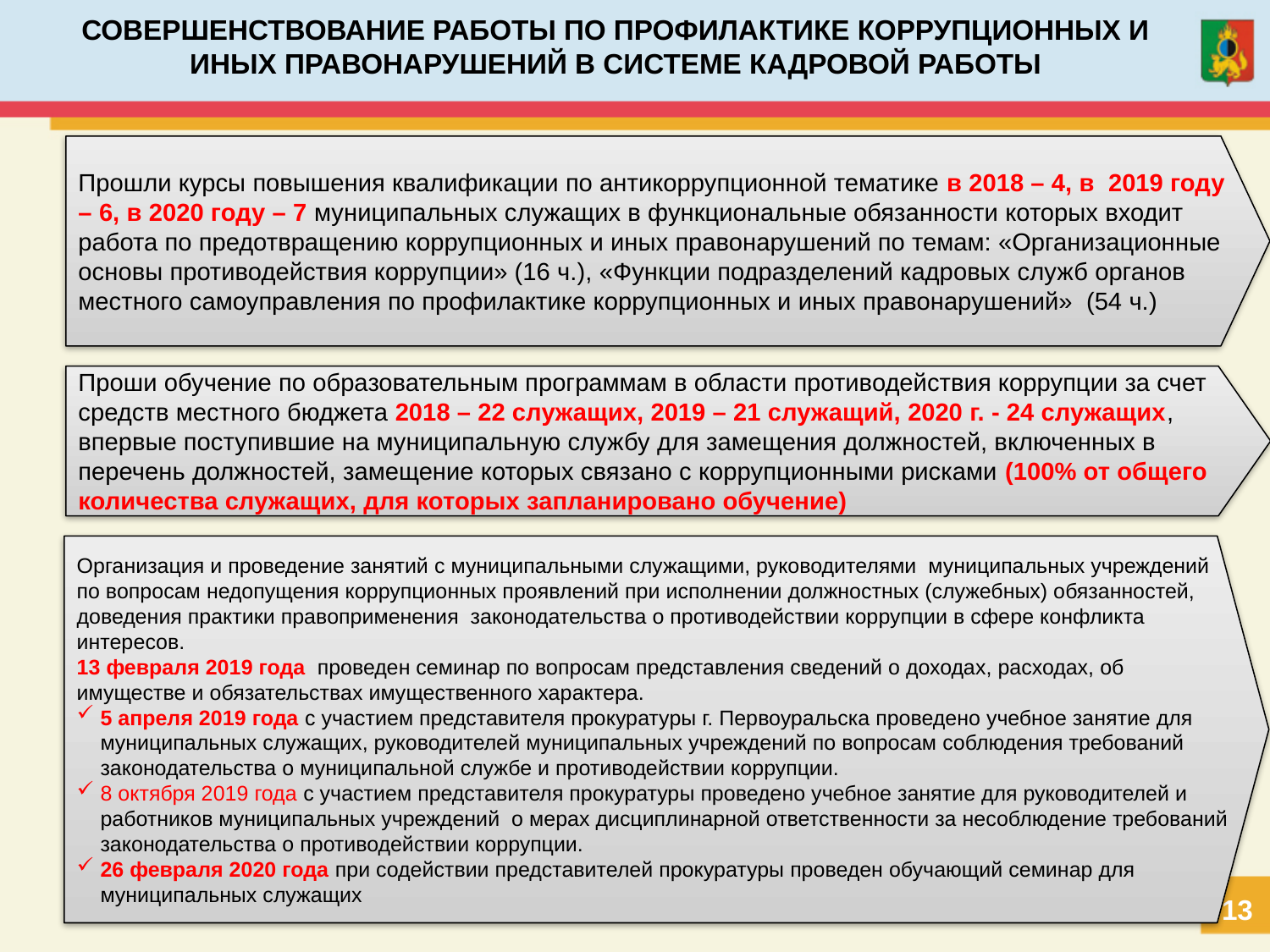

СОВЕРШЕНСТВОВАНИЕ РАБОТЫ ПО ПРОФИЛАКТИКЕ КОРРУПЦИОННЫХ И ИНЫХ ПРАВОНАРУШЕНИЙ В СИСТЕМЕ КАДРОВОЙ РАБОТЫ
Прошли курсы повышения квалификации по антикоррупционной тематике в 2018 – 4, в  2019 году – 6, в 2020 году – 7 муниципальных служащих в функциональные обязанности которых входит работа по предотвращению коррупционных и иных правонарушений по темам: «Организационные основы противодействия коррупции» (16 ч.), «Функции подразделений кадровых служб органов местного самоуправления по профилактике коррупционных и иных правонарушений»  (54 ч.)
Проши обучение по образовательным программам в области противодействия коррупции за счет средств местного бюджета 2018 – 22 служащих, 2019 – 21 служащий, 2020 г. - 24 служащих, впервые поступившие на муниципальную службу для замещения должностей, включенных в перечень должностей, замещение которых связано с коррупционными рисками (100% от общего количества служащих, для которых запланировано обучение)
Организация и проведение занятий с муниципальными служащими, руководителями  муниципальных учреждений по вопросам недопущения коррупционных проявлений при исполнении должностных (служебных) обязанностей, доведения практики правоприменения  законодательства о противодействии коррупции в сфере конфликта интересов.
13 февраля 2019 года  проведен семинар по вопросам представления сведений о доходах, расходах, об имуществе и обязательствах имущественного характера.
5 апреля 2019 года с участием представителя прокуратуры г. Первоуральска проведено учебное занятие для муниципальных служащих, руководителей муниципальных учреждений по вопросам соблюдения требований законодательства о муниципальной службе и противодействии коррупции.
8 октября 2019 года с участием представителя прокуратуры проведено учебное занятие для руководителей и работников муниципальных учреждений  о мерах дисциплинарной ответственности за несоблюдение требований законодательства о противодействии коррупции.
26 февраля 2020 года при содействии представителей прокуратуры проведен обучающий семинар для муниципальных служащих
13